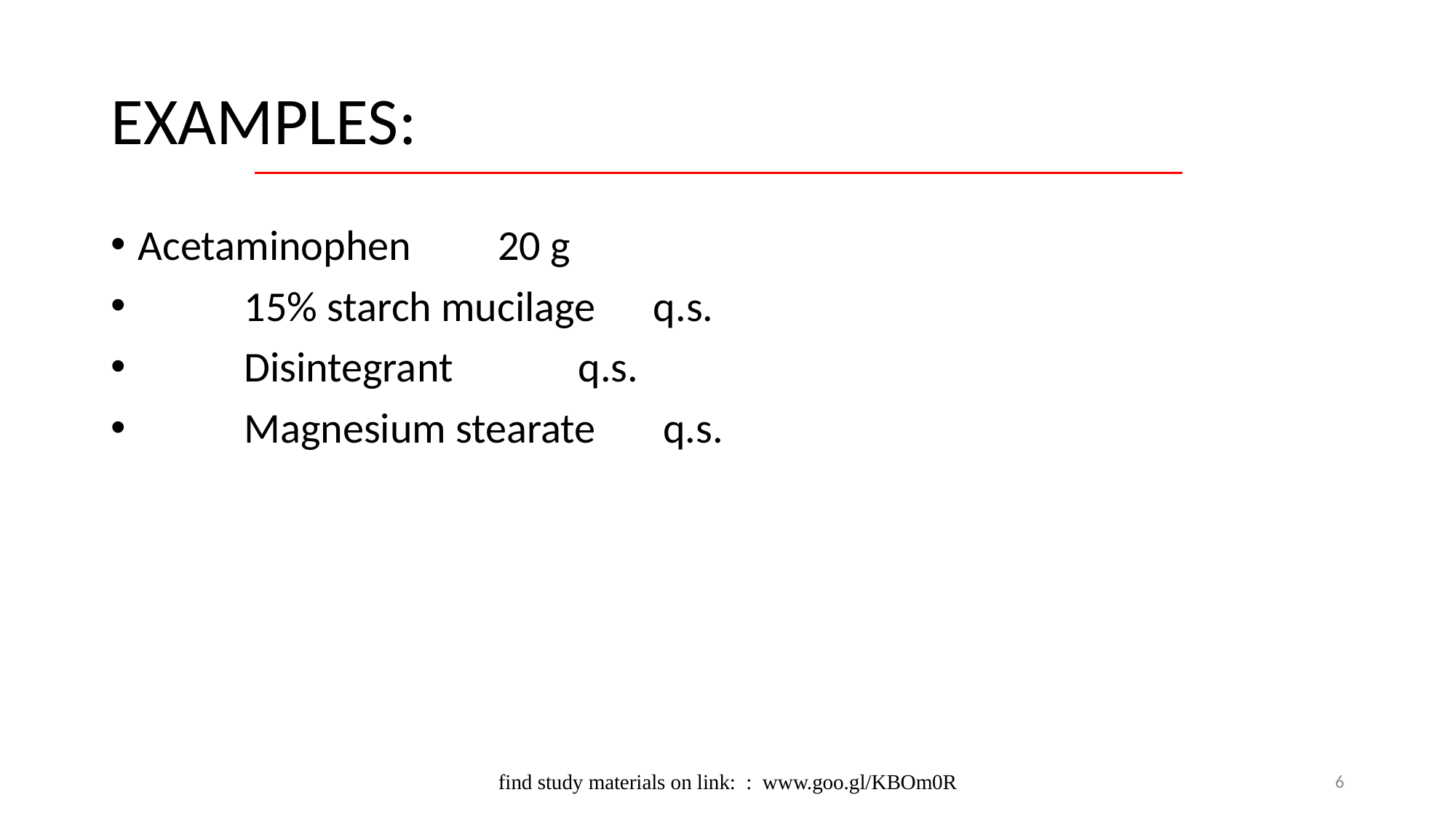

# EXAMPLES:
Acetaminophen         20 g
           15% starch mucilage      q.s.
           Disintegrant             q.s.
           Magnesium stearate       q.s.
find study materials on link:  :  www.goo.gl/KBOm0R
6